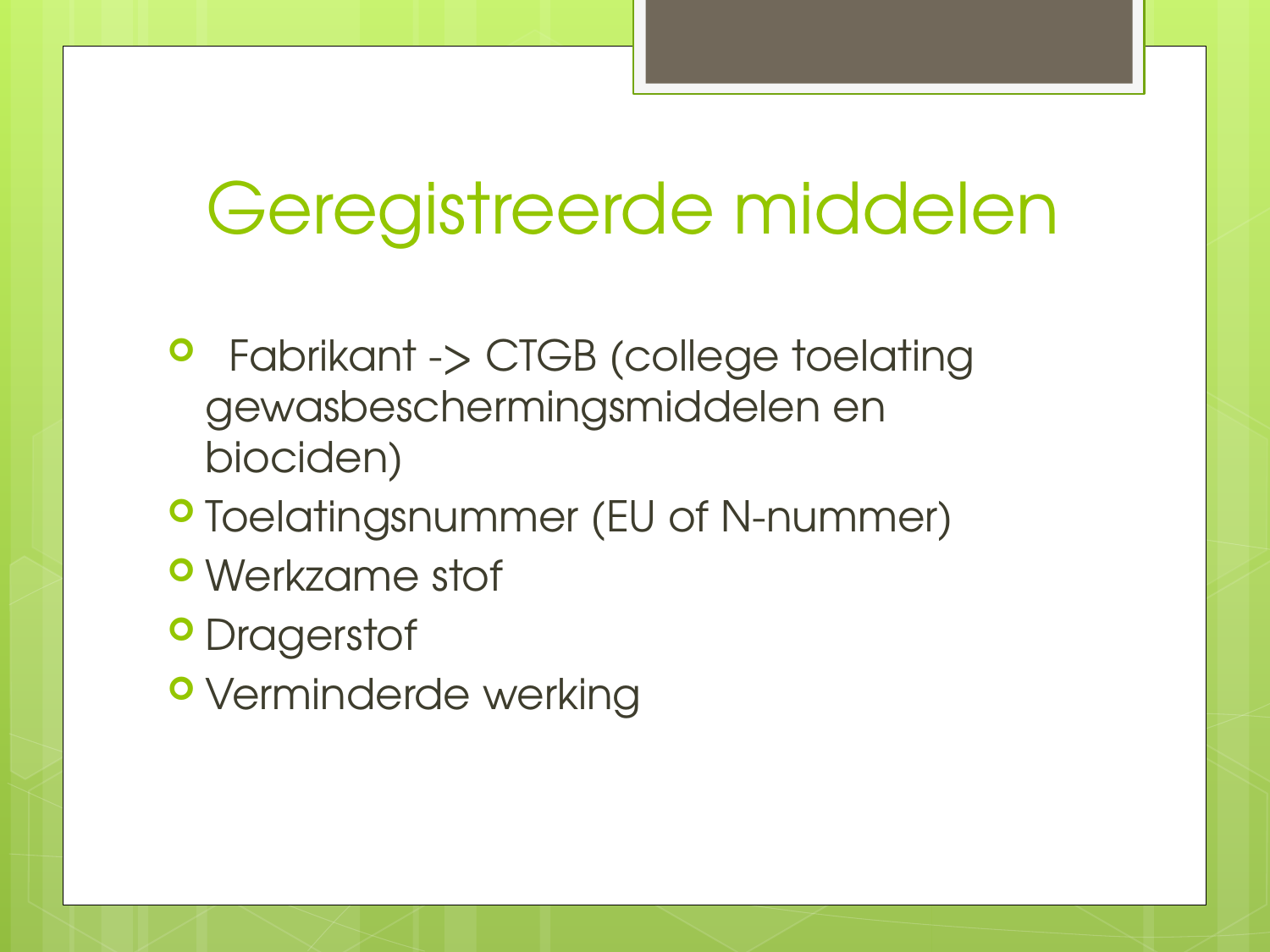

# Geregistreerde middelen
  Fabrikant -> CTGB (college toelating gewasbeschermingsmiddelen en biociden)
Toelatingsnummer (EU of N-nummer)
Werkzame stof
Dragerstof
Verminderde werking